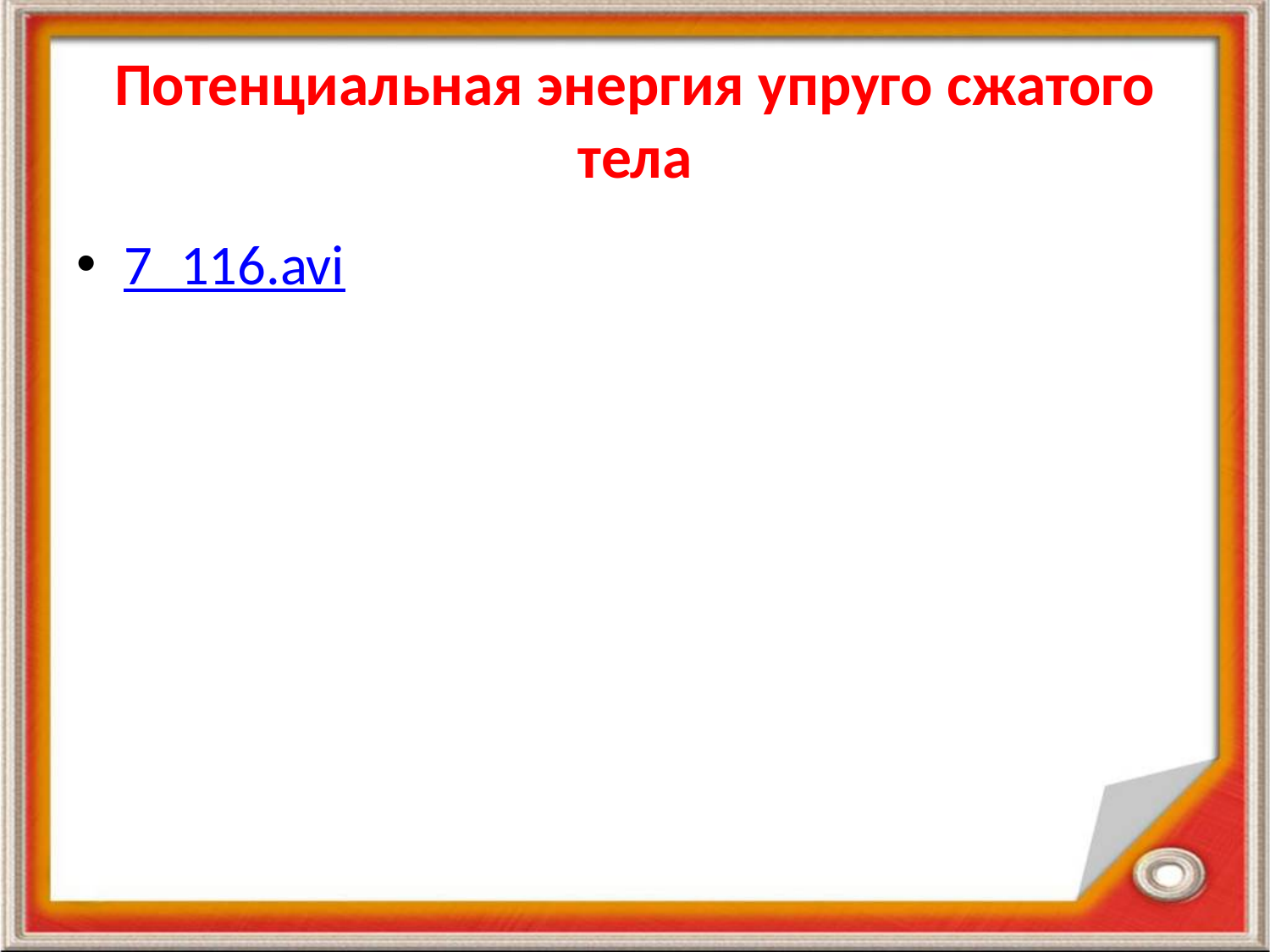

# Потенциальная энергия упруго сжатого тела
7_116.avi